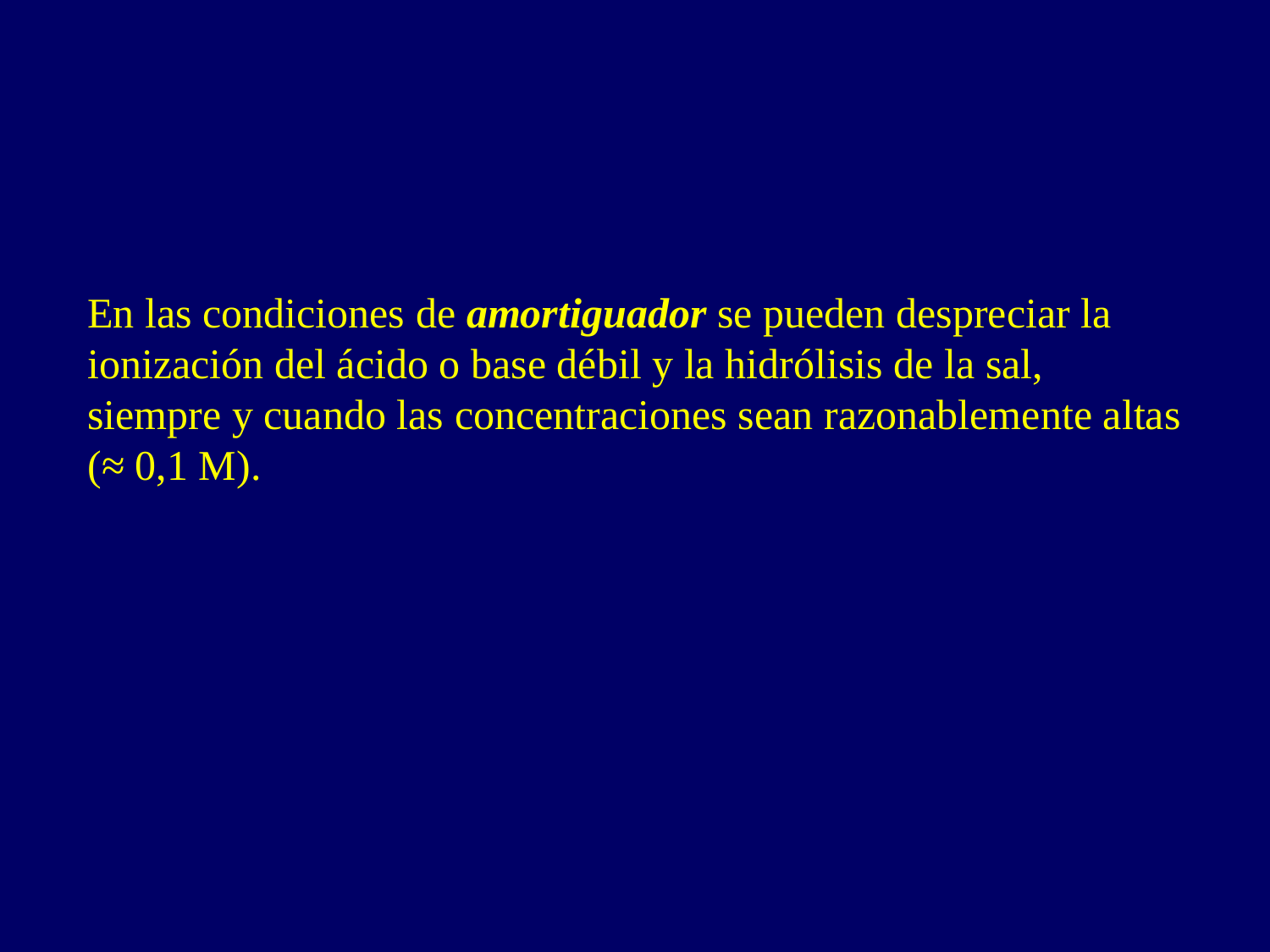

En las condiciones de amortiguador se pueden despreciar la ionización del ácido o base débil y la hidrólisis de la sal, siempre y cuando las concentraciones sean razonablemente altas (≈ 0,1 M).